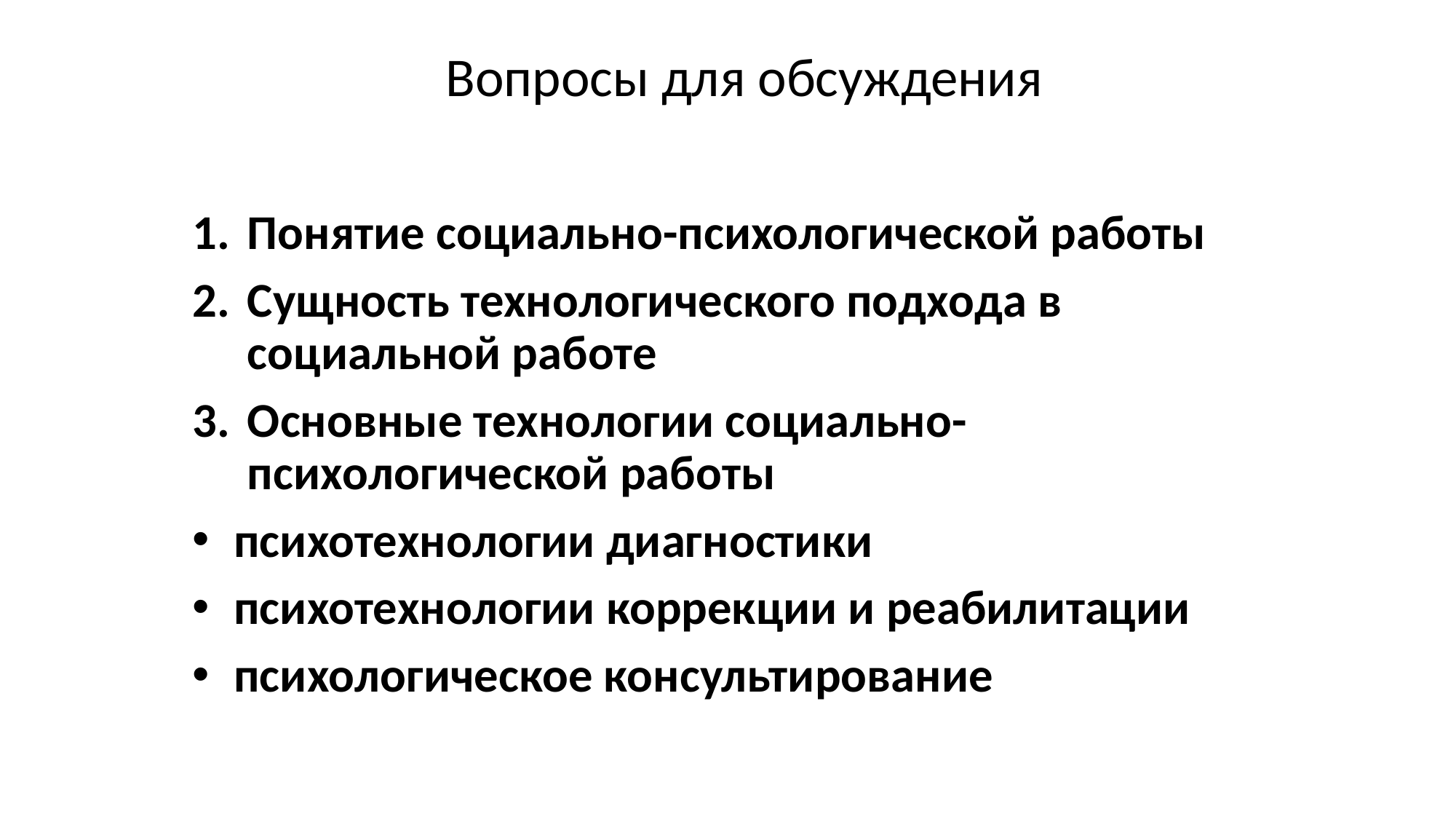

# Вопросы для обсуждения
Понятие социально-психологической работы
Сущность технологического подхода в социальной работе
Основные технологии социально-психологической работы
психотехнологии диагностики
психотехнологии коррекции и реабилитации
психологическое консультирование